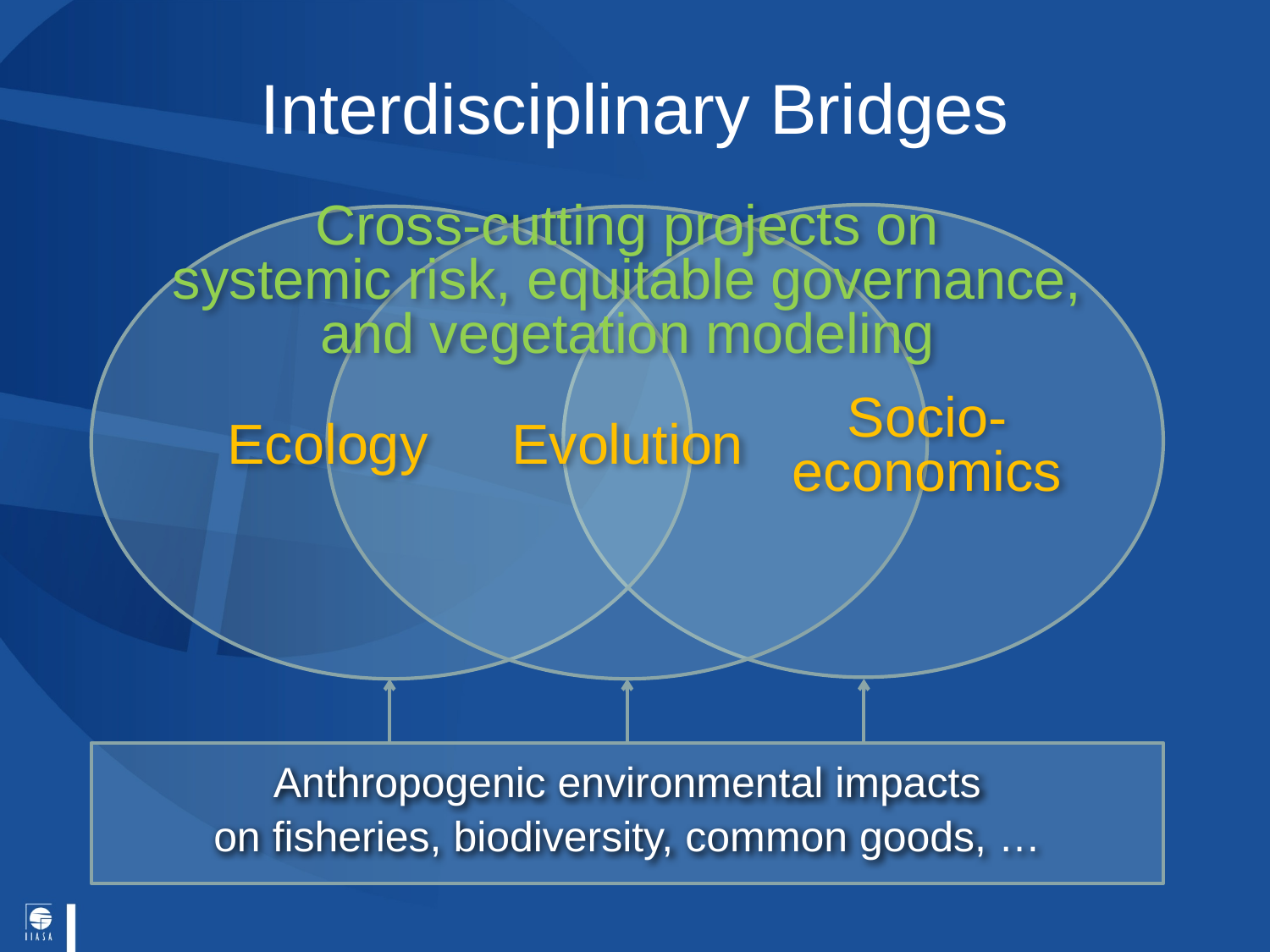

# Interdisciplinary Bridges
Cross-cutting projects on
systemic risk, equitable governance,
and vegetation modeling

Socio-
economics
Ecology
Evolution

Anthropogenic environmental impacts
on fisheries, biodiversity, common goods, …